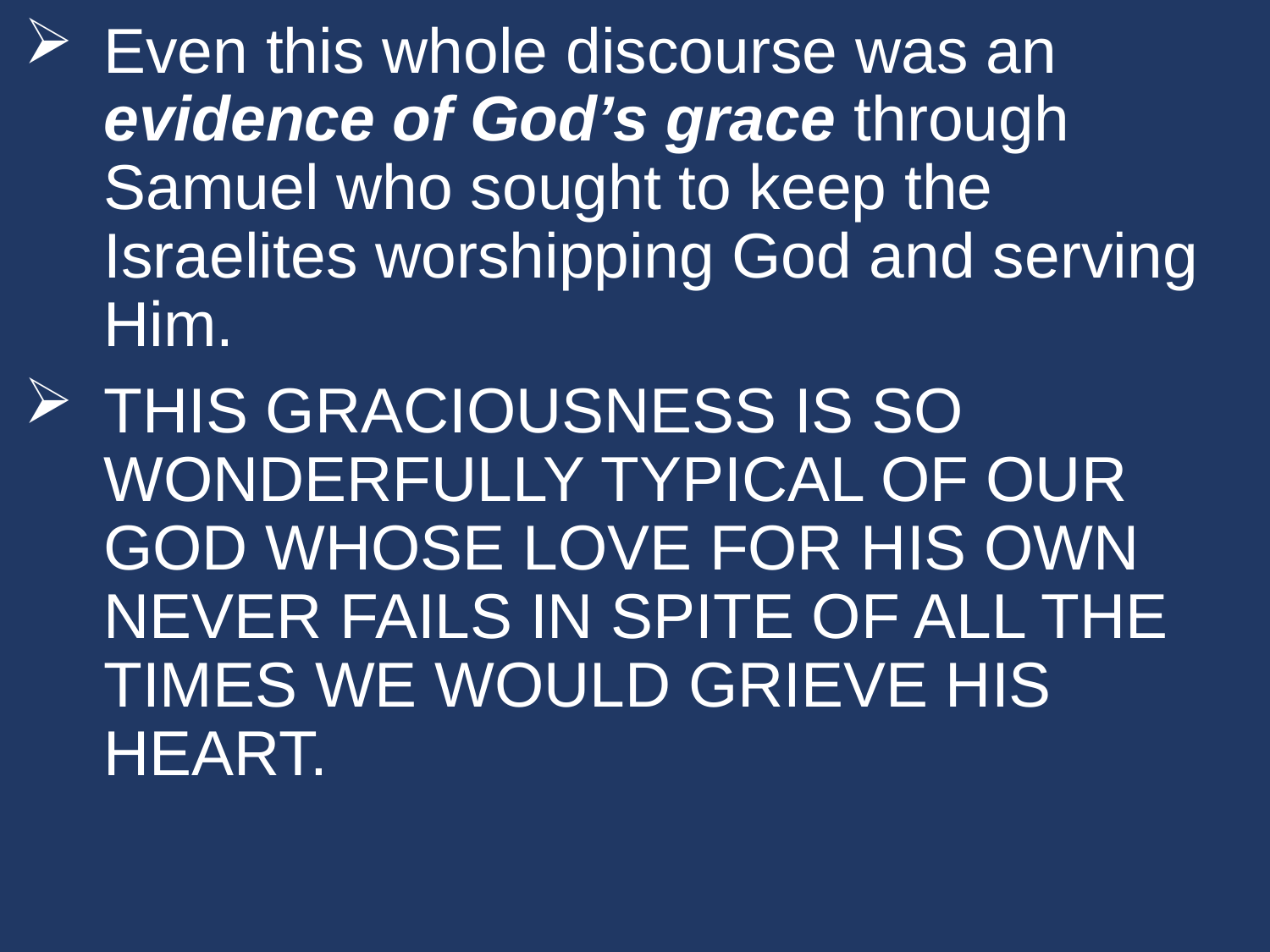

Even this whole discourse was an evidence of God’s grace through Samuel who sought to keep the Israelites worshipping God and serving Him.
THIS GRACIOUSNESS IS SO WONDERFULLY TYPICAL OF OUR GOD WHOSE LOVE FOR HIS OWN NEVER FAILS IN SPITE OF ALL THE TIMES WE WOULD GRIEVE HIS HEART.